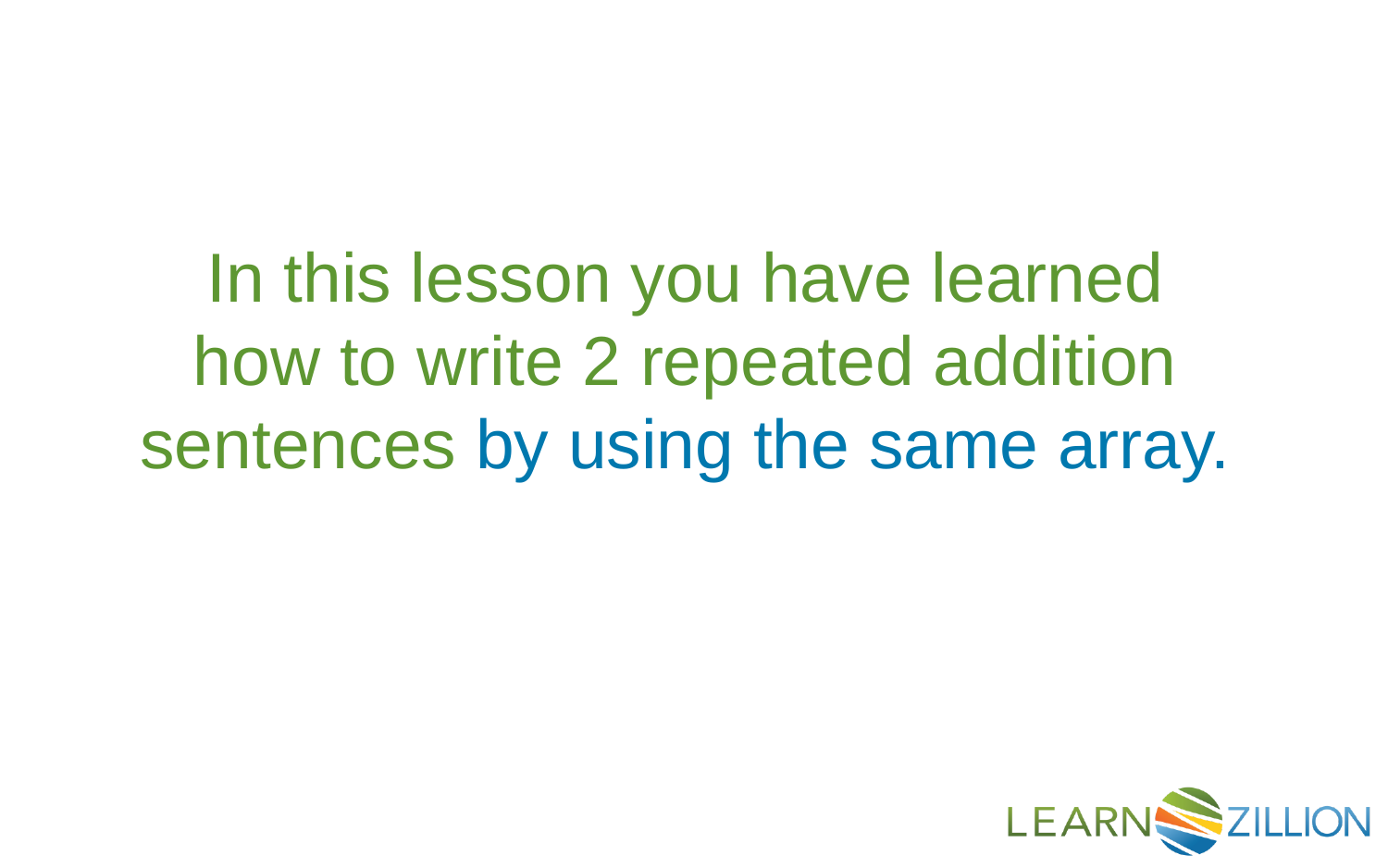

In this lesson you have learned how to write 2 repeated addition sentences by using the same array.